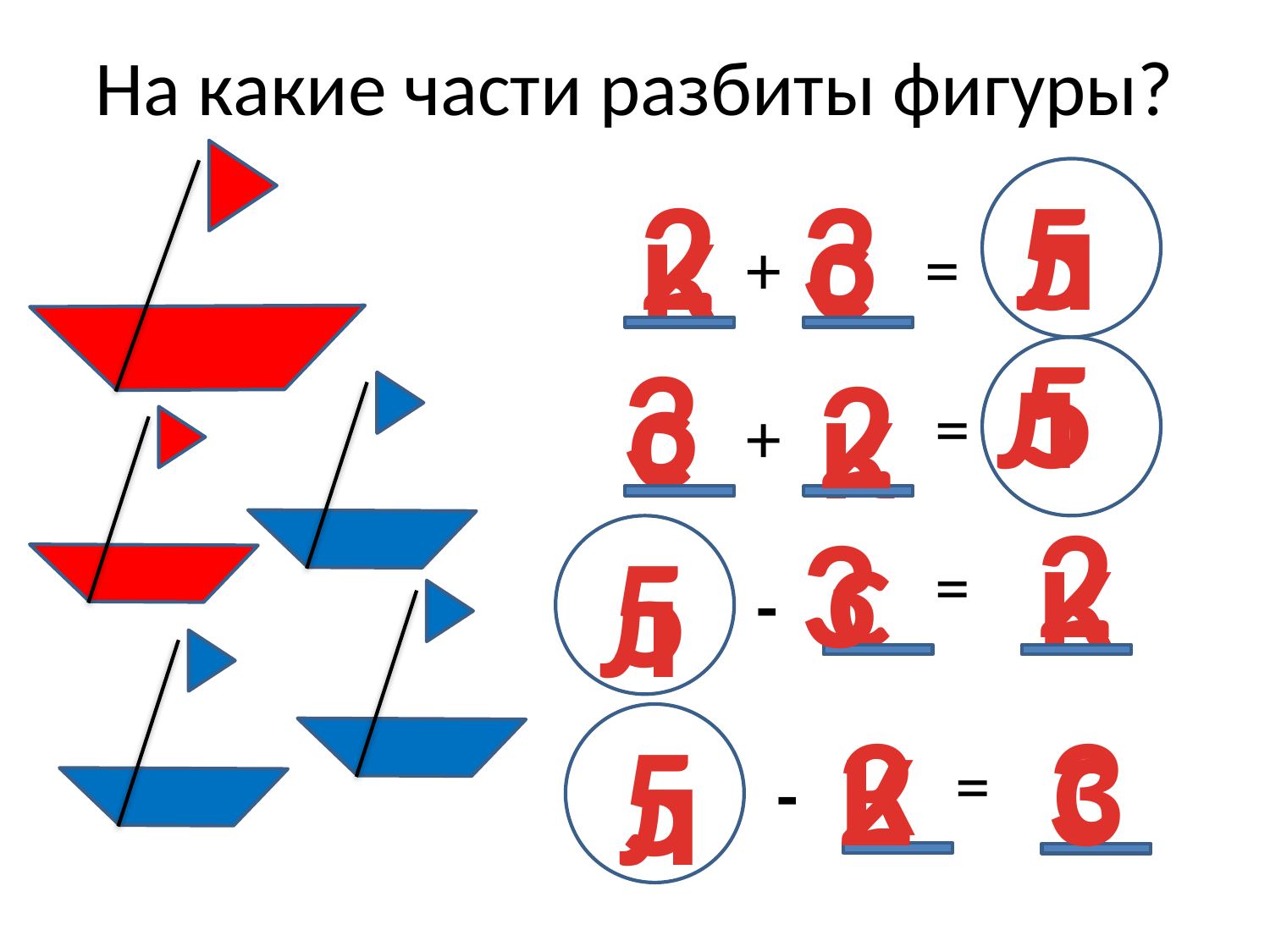

# На какие части разбиты фигуры?
2
3
л
5

к
с

+
=
л
5
3

с
2
к

=

+

2

3

с
к
5

л
=
-

к
с
2
3

5

л
=
-